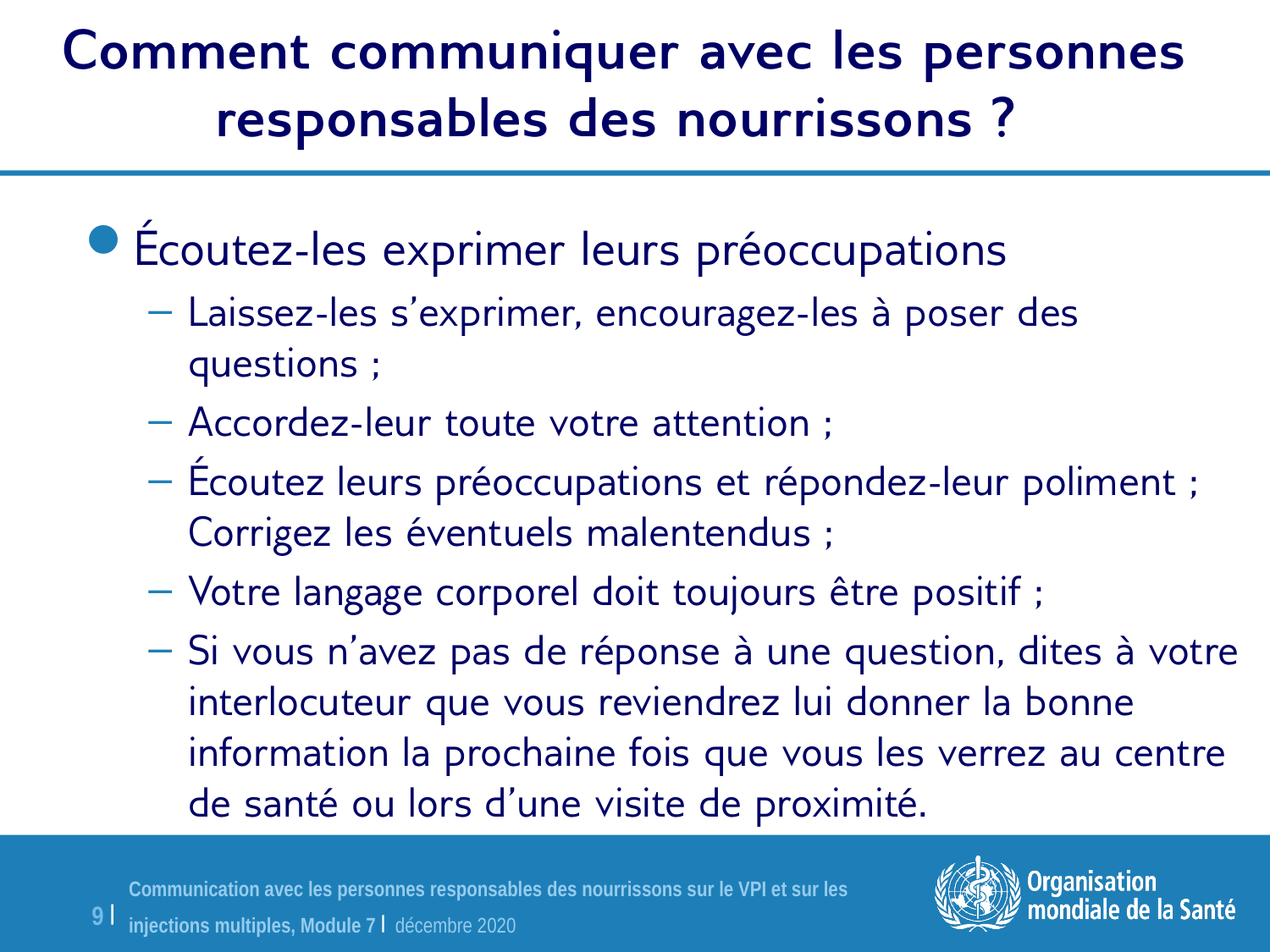

Comment communiquer avec les personnes responsables des nourrissons ?
Écoutez-les exprimer leurs préoccupations
Laissez-les s’exprimer, encouragez-les à poser des questions ;
Accordez-leur toute votre attention ;
Écoutez leurs préoccupations et répondez-leur poliment ; Corrigez les éventuels malentendus ;
Votre langage corporel doit toujours être positif ;
Si vous n’avez pas de réponse à une question, dites à votre interlocuteur que vous reviendrez lui donner la bonne information la prochaine fois que vous les verrez au centre de santé ou lors d’une visite de proximité.